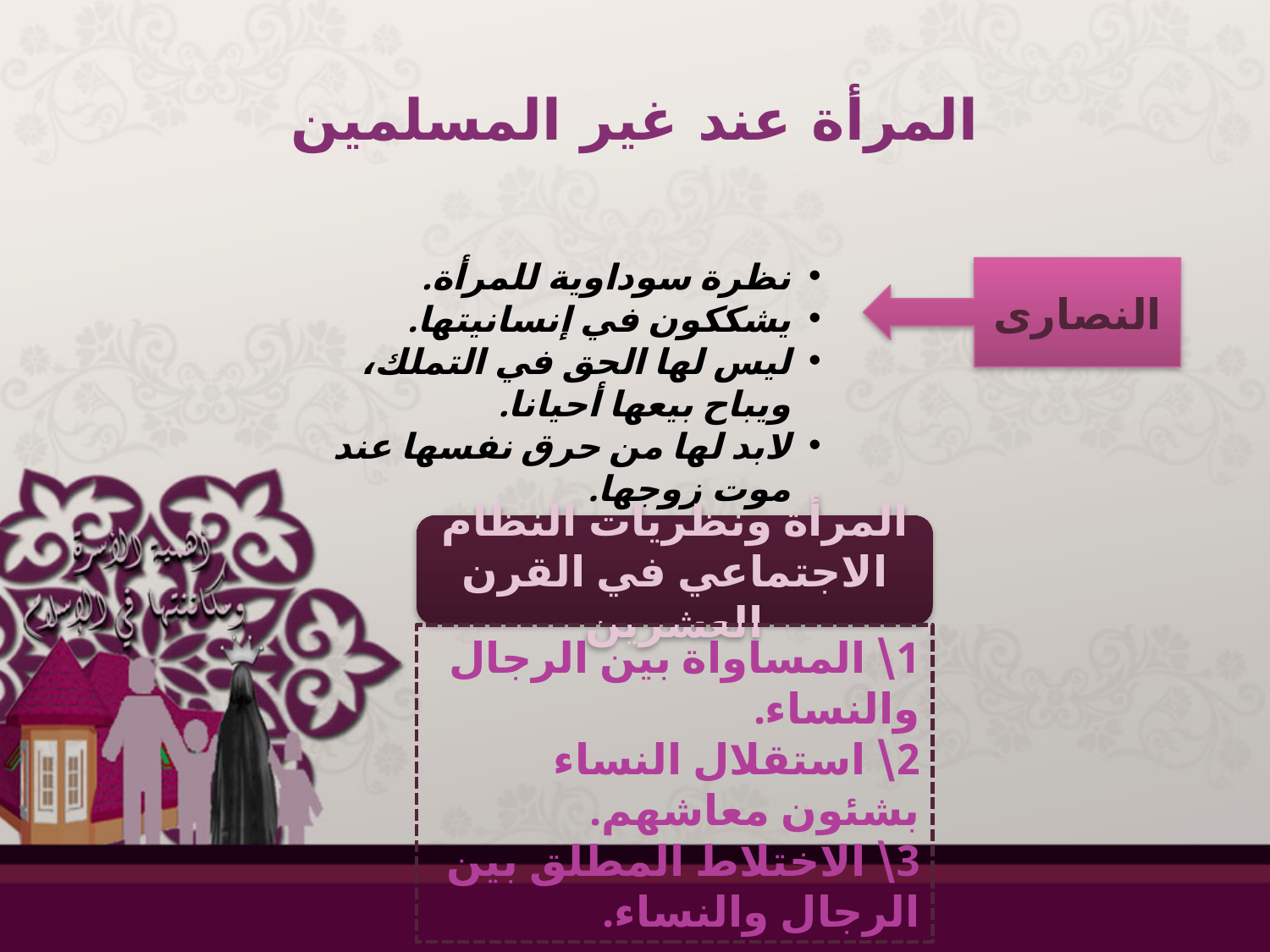

# المرأة عند غير المسلمين
نظرة سوداوية للمرأة.
يشككون في إنسانيتها.
ليس لها الحق في التملك، ويباح بيعها أحيانا.
لابد لها من حرق نفسها عند موت زوجها.

النصارى
المرأة ونظريات النظام الاجتماعي في القرن العشرين
1\ المساواة بين الرجال والنساء.
2\ استقلال النساء بشئون معاشهم.
3\ الاختلاط المطلق بين الرجال والنساء.